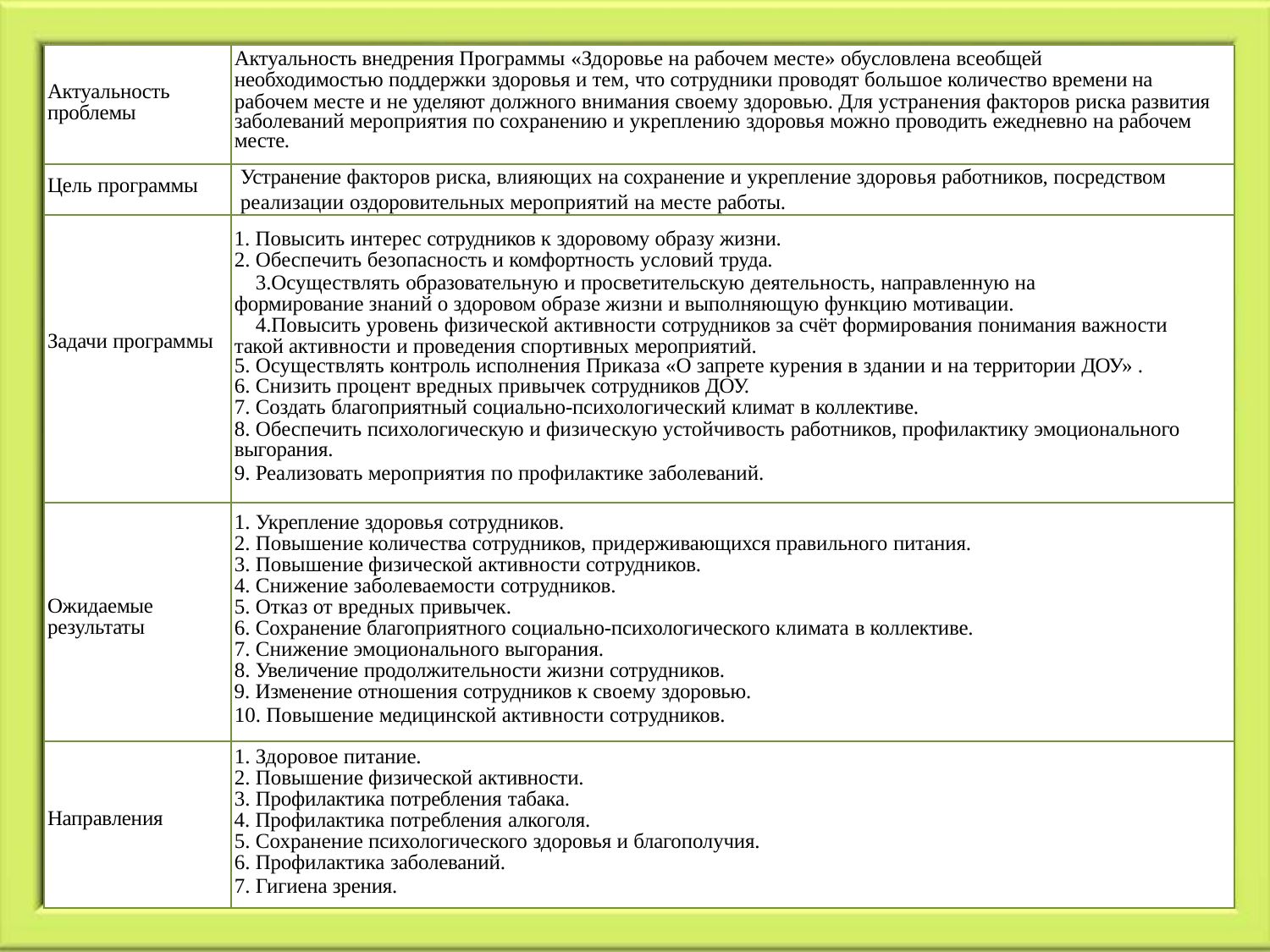

| Актуальность проблемы | Актуальность внедрения Программы «Здоровье на рабочем месте» обусловлена всеобщей необходимостью поддержки здоровья и тем, что сотрудники проводят большое количество времени на рабочем месте и не уделяют должного внимания своему здоровью. Для устранения факторов риска развития заболеваний мероприятия по сохранению и укреплению здоровья можно проводить ежедневно на рабочем месте. |
| --- | --- |
| Цель программы | Устранение факторов риска, влияющих на сохранение и укрепление здоровья работников, посредством реализации оздоровительных мероприятий на месте работы. |
| Задачи программы | Повысить интерес сотрудников к здоровому образу жизни. Обеспечить безопасность и комфортность условий труда. Осуществлять образовательную и просветительскую деятельность, направленную на формирование знаний о здоровом образе жизни и выполняющую функцию мотивации. Повысить уровень физической активности сотрудников за счёт формирования понимания важности такой активности и проведения спортивных мероприятий. Осуществлять контроль исполнения Приказа «О запрете курения в здании и на территории ДОУ» . Снизить процент вредных привычек сотрудников ДОУ. Создать благоприятный социально-психологический климат в коллективе. Обеспечить психологическую и физическую устойчивость работников, профилактику эмоционального выгорания. Реализовать мероприятия по профилактике заболеваний. |
| Ожидаемые результаты | Укрепление здоровья сотрудников. Повышение количества сотрудников, придерживающихся правильного питания. Повышение физической активности сотрудников. Снижение заболеваемости сотрудников. Отказ от вредных привычек. Сохранение благоприятного социально-психологического климата в коллективе. Снижение эмоционального выгорания. Увеличение продолжительности жизни сотрудников. Изменение отношения сотрудников к своему здоровью. Повышение медицинской активности сотрудников. |
| Направления | Здоровое питание. Повышение физической активности. Профилактика потребления табака. Профилактика потребления алкоголя. Сохранение психологического здоровья и благополучия. Профилактика заболеваний. Гигиена зрения. |